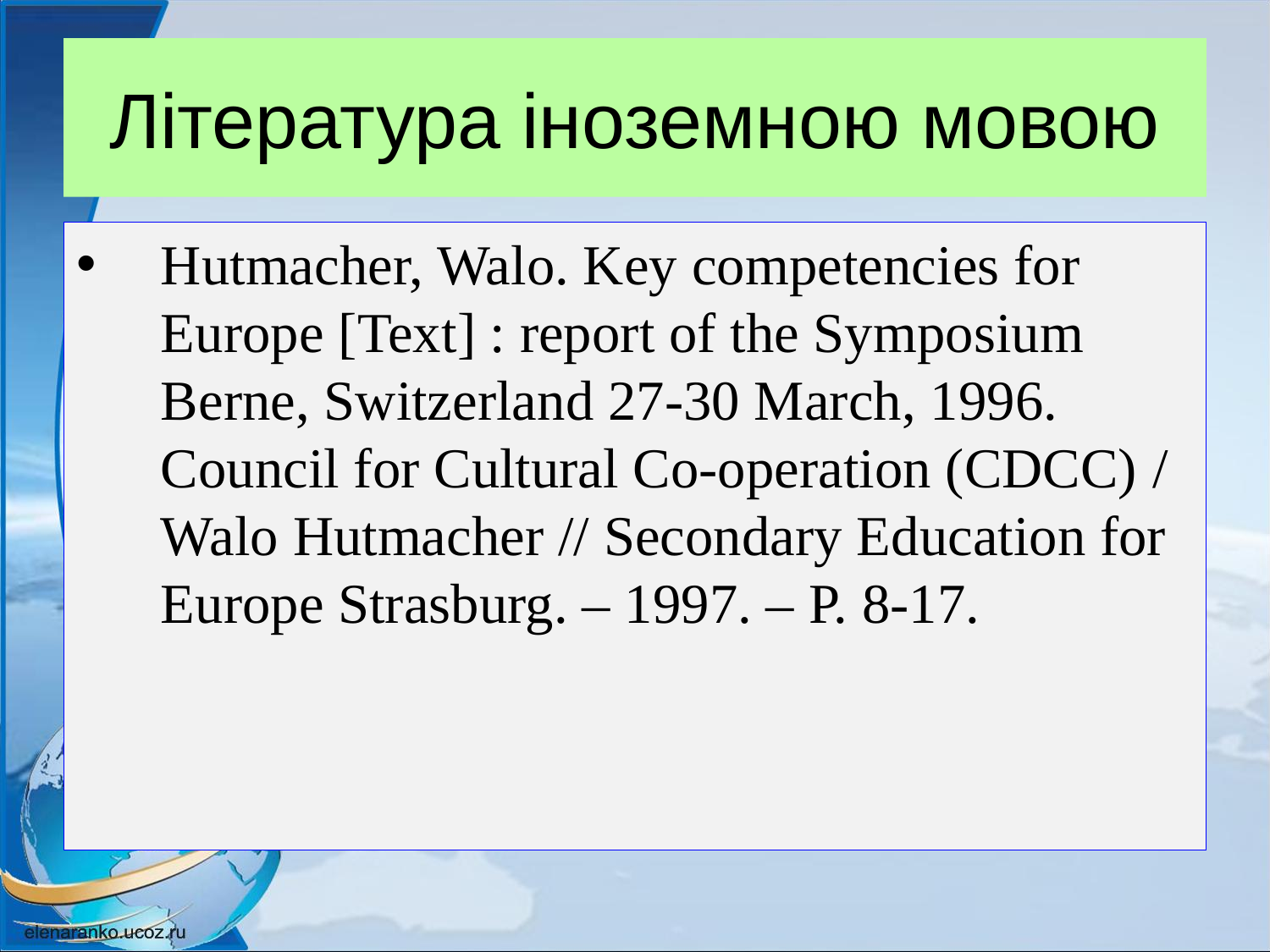

# Література іноземною мовою
Hutmacher, Walo. Key competencies for Europe [Text] : report of the Symposium Berne, Switzerland 27-30 March, 1996. Council for Cultural Co-operation (CDCC) / Walo Hutmacher // Secondary Education for Europe Strasburg. – 1997. – P. 8-17.